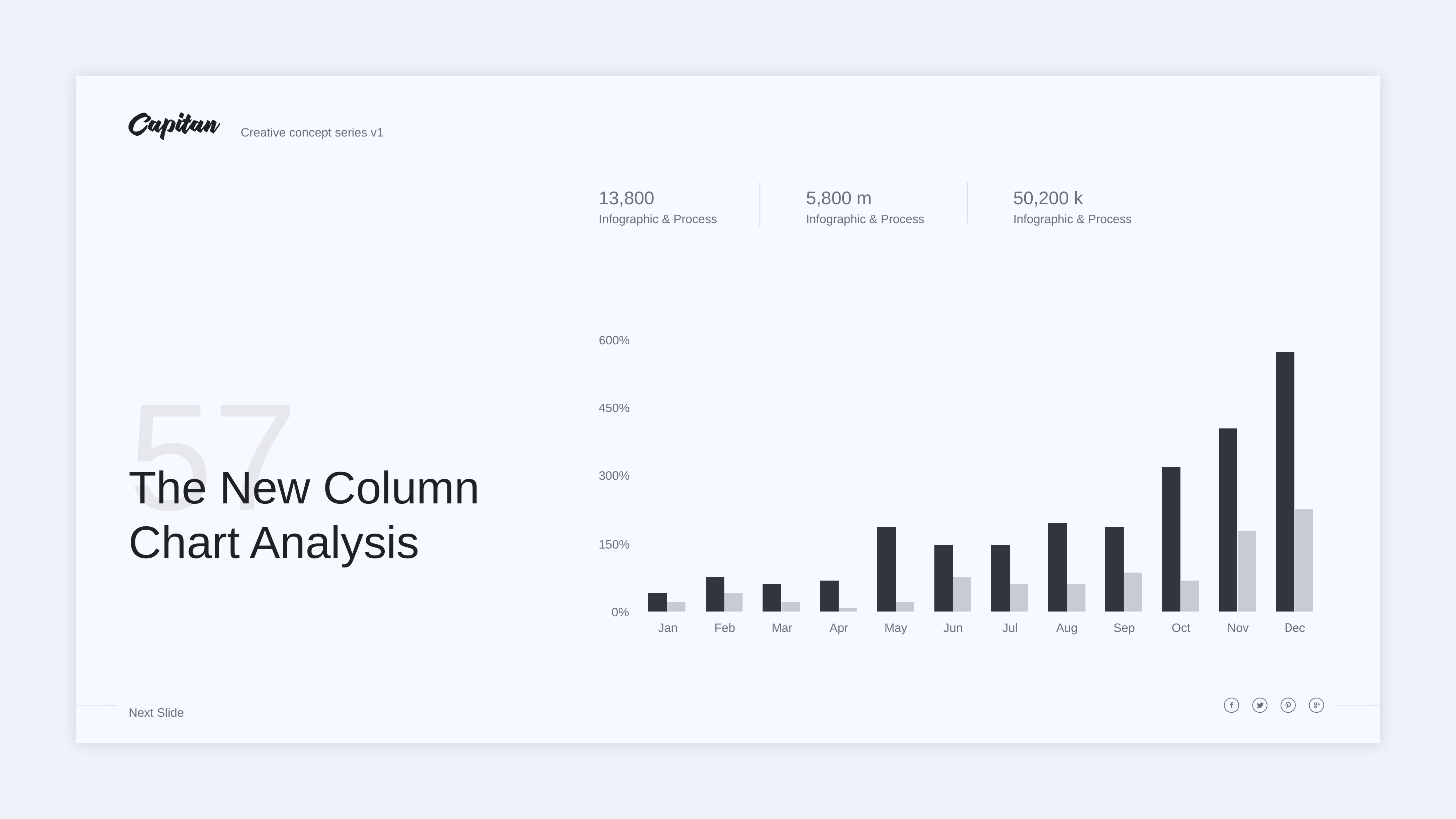

13,800
Infographic & Process
5,800 m
Infographic & Process
50,200 k
Infographic & Process
600%

57
450%

The New Column
Chart Analysis
300%

150%

0%

Jan
Feb
Mar
Apr
May
Jun
Jul
Aug
Sep
Oct
Nov
Dec